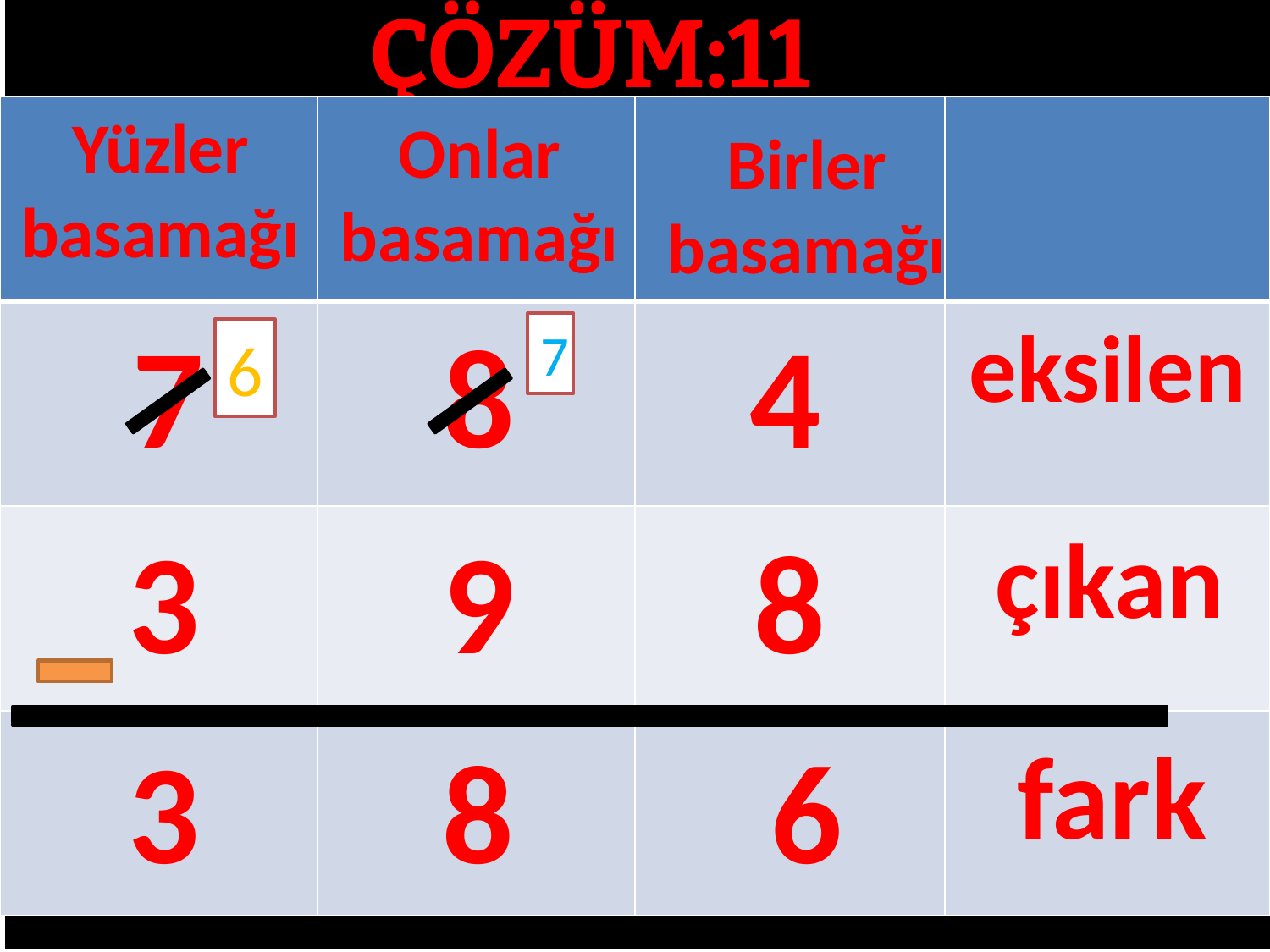

ÇÖZÜM:11
#
|  |  |  |  |
| --- | --- | --- | --- |
|  |  |  |  |
|  |  |  |  |
|  |  |  |  |
Yüzler basamağı
Onlar basamağı
Birler basamağı
7
8
4
eksilen
7
6

3
9
8
çıkan

6
3
8
fark